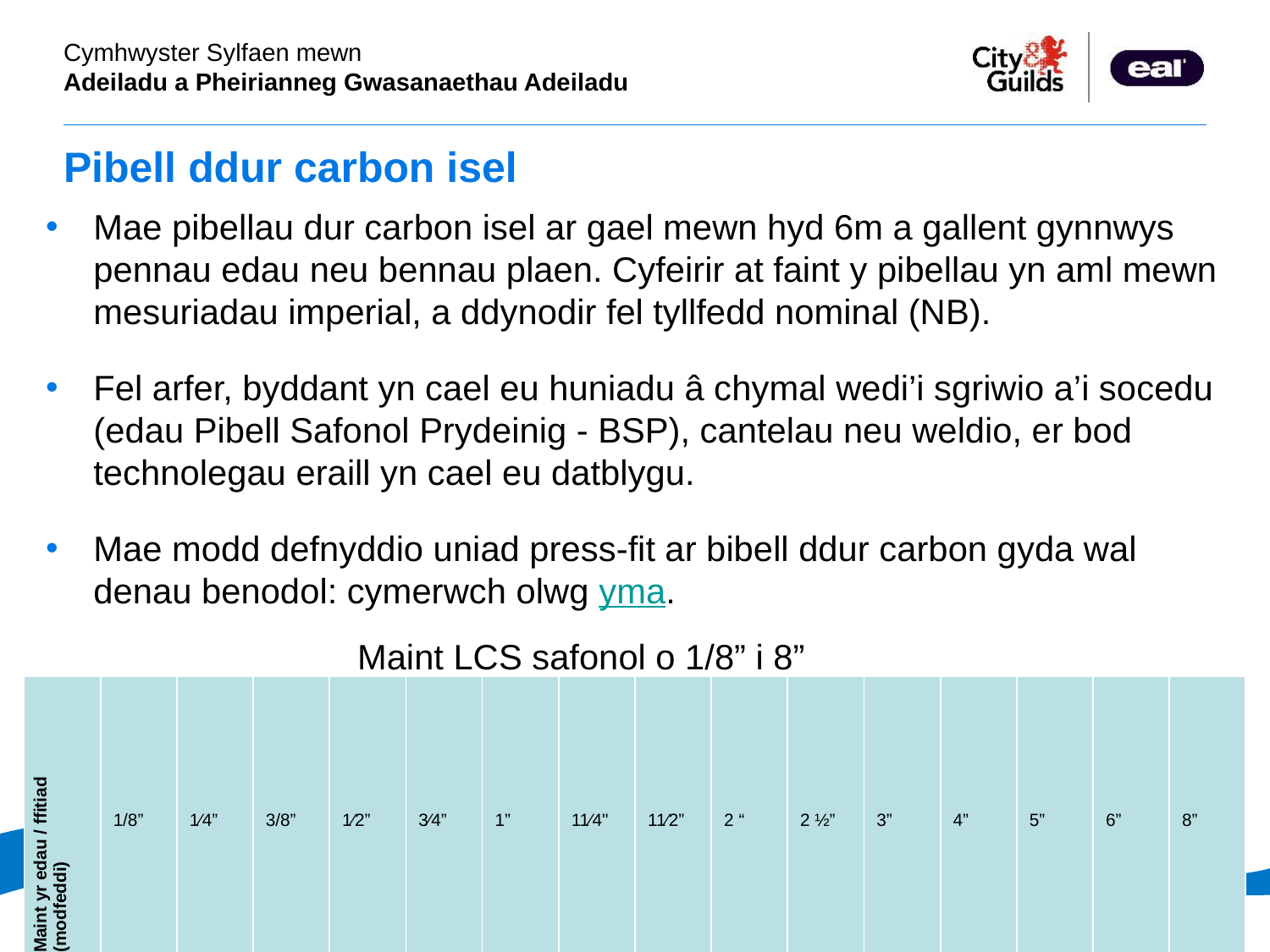

# Pibell ddur carbon isel
Mae pibellau dur carbon isel ar gael mewn hyd 6m a gallent gynnwys pennau edau neu bennau plaen. Cyfeirir at faint y pibellau yn aml mewn mesuriadau imperial, a ddynodir fel tyllfedd nominal (NB).

Fel arfer, byddant yn cael eu huniadu â chymal wedi’i sgriwio a’i socedu (edau Pibell Safonol Prydeinig - BSP), cantelau neu weldio, er bod technolegau eraill yn cael eu datblygu.

Mae modd defnyddio uniad press-fit ar bibell ddur carbon gyda wal denau benodol: cymerwch olwg yma.
Maint LCS safonol o 1/8” i 8”
| Maint yr edau / ffitiad (modfeddi) | 1/8” | 1⁄4” | 3/8” | 1⁄2” | 3⁄4” | 1” | 11⁄4" | 11⁄2” | 2 “ | 2 ½” | 3” | 4” | 5” | 6” | 8” |
| --- | --- | --- | --- | --- | --- | --- | --- | --- | --- | --- | --- | --- | --- | --- | --- |
| Maint yr edau / ffitiad (mm) | 6 | 8 | 10 | 15 | 20 | 25 | 32 | 40 | 50 | 65 | 75 | 100 | 125 | 150 | 200 |